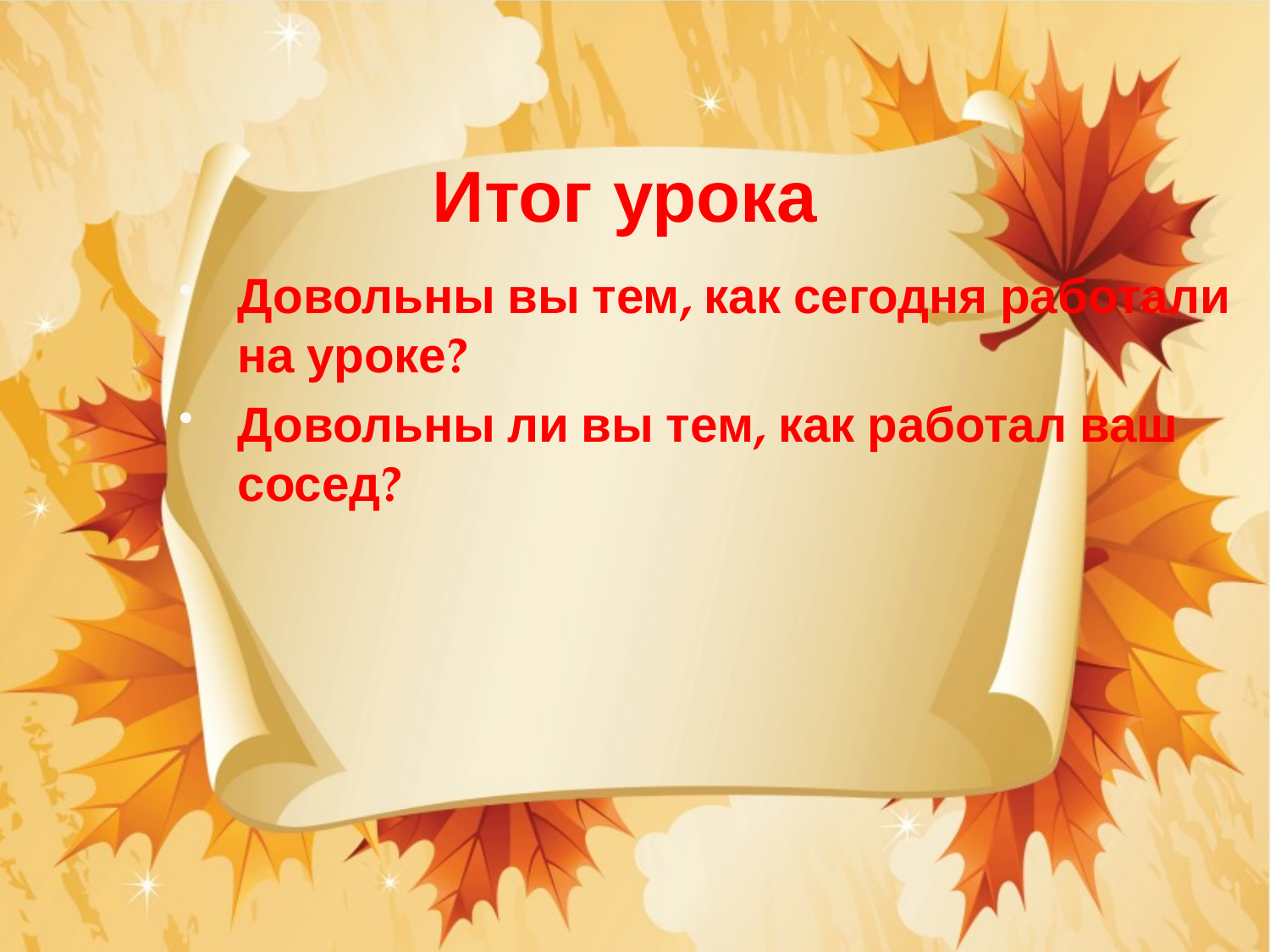

# Итог урока
Довольны вы тем, как сегодня работали на уроке?
Довольны ли вы тем, как работал ваш сосед?